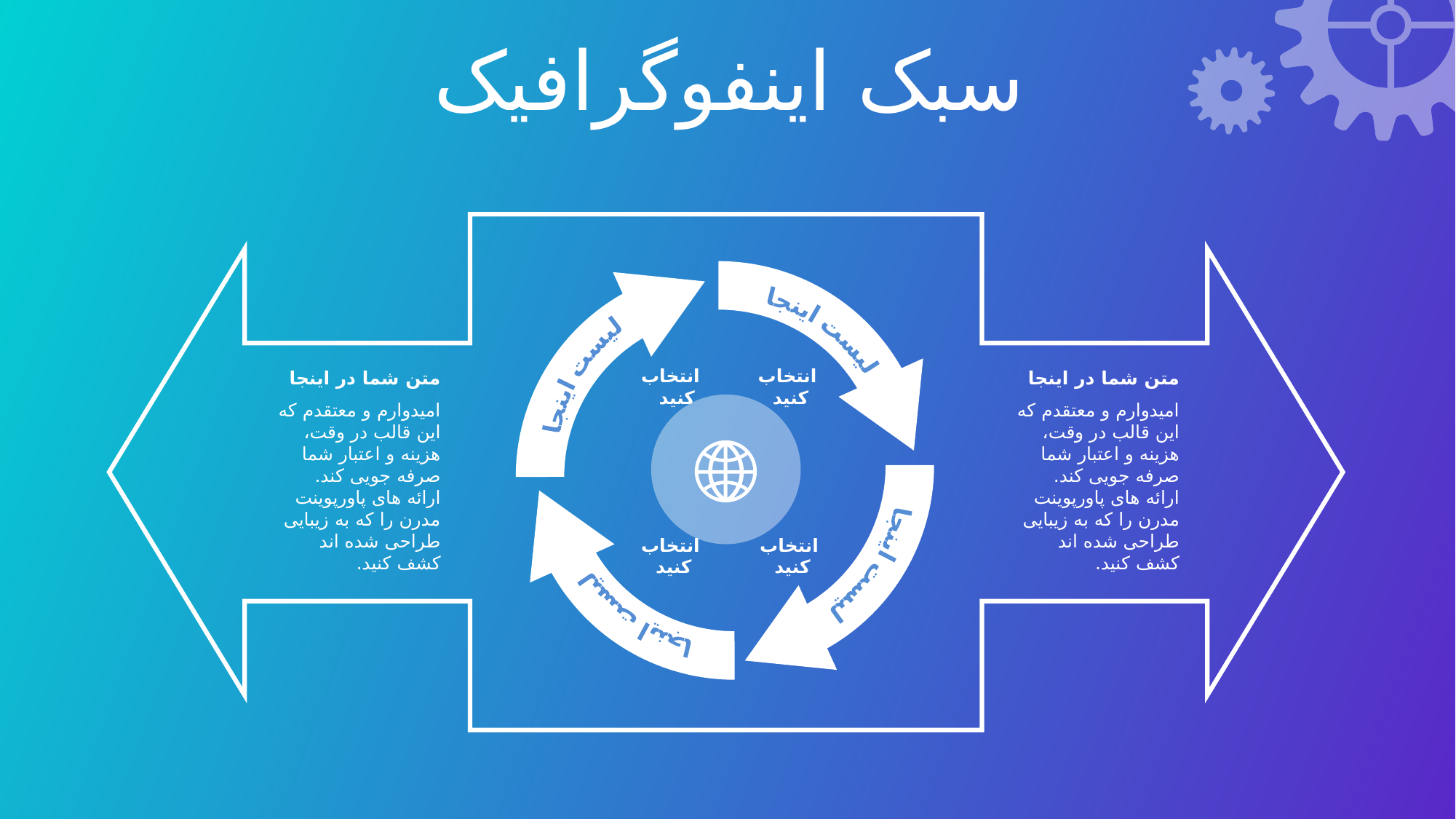

سبک اینفوگرافیک

لیست اینجا
لیست اینجا
انتخاب کنید
انتخاب کنید
متن شما در اینجا
امیدوارم و معتقدم که این قالب در وقت، هزینه و اعتبار شما صرفه جویی کند. ارائه های پاورپوینت مدرن را که به زیبایی طراحی شده اند کشف کنید.
متن شما در اینجا
امیدوارم و معتقدم که این قالب در وقت، هزینه و اعتبار شما صرفه جویی کند. ارائه های پاورپوینت مدرن را که به زیبایی طراحی شده اند کشف کنید.

لیست اینجا
لیست اینجا

انتخاب کنید
انتخاب کنید